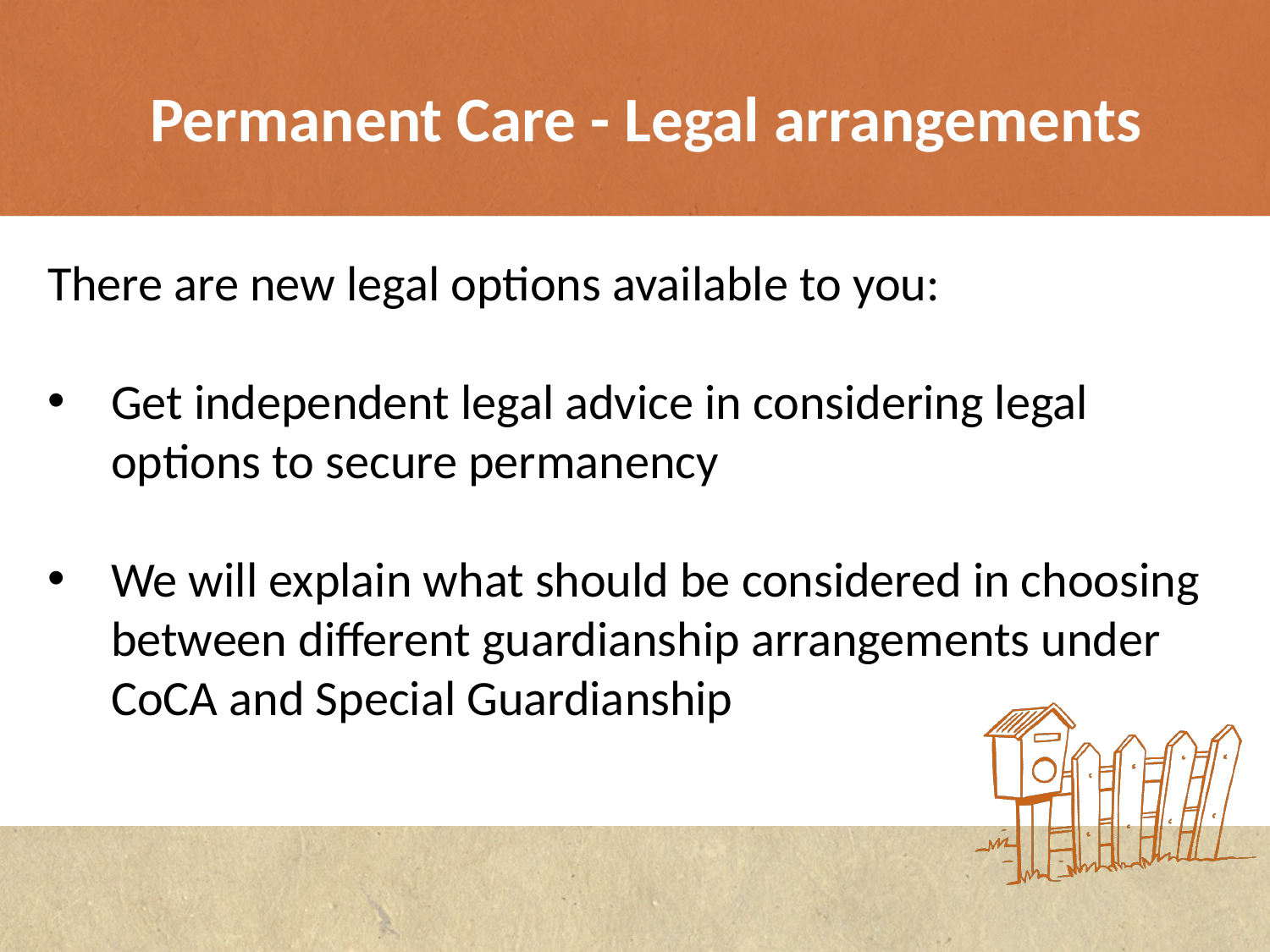

# Permanent Care - Legal arrangements

There are new legal options available to you:

Get independent legal advice in considering legal options to secure permanency

We will explain what should be considered in choosing between different guardianship arrangements under CoCA and Special Guardianship